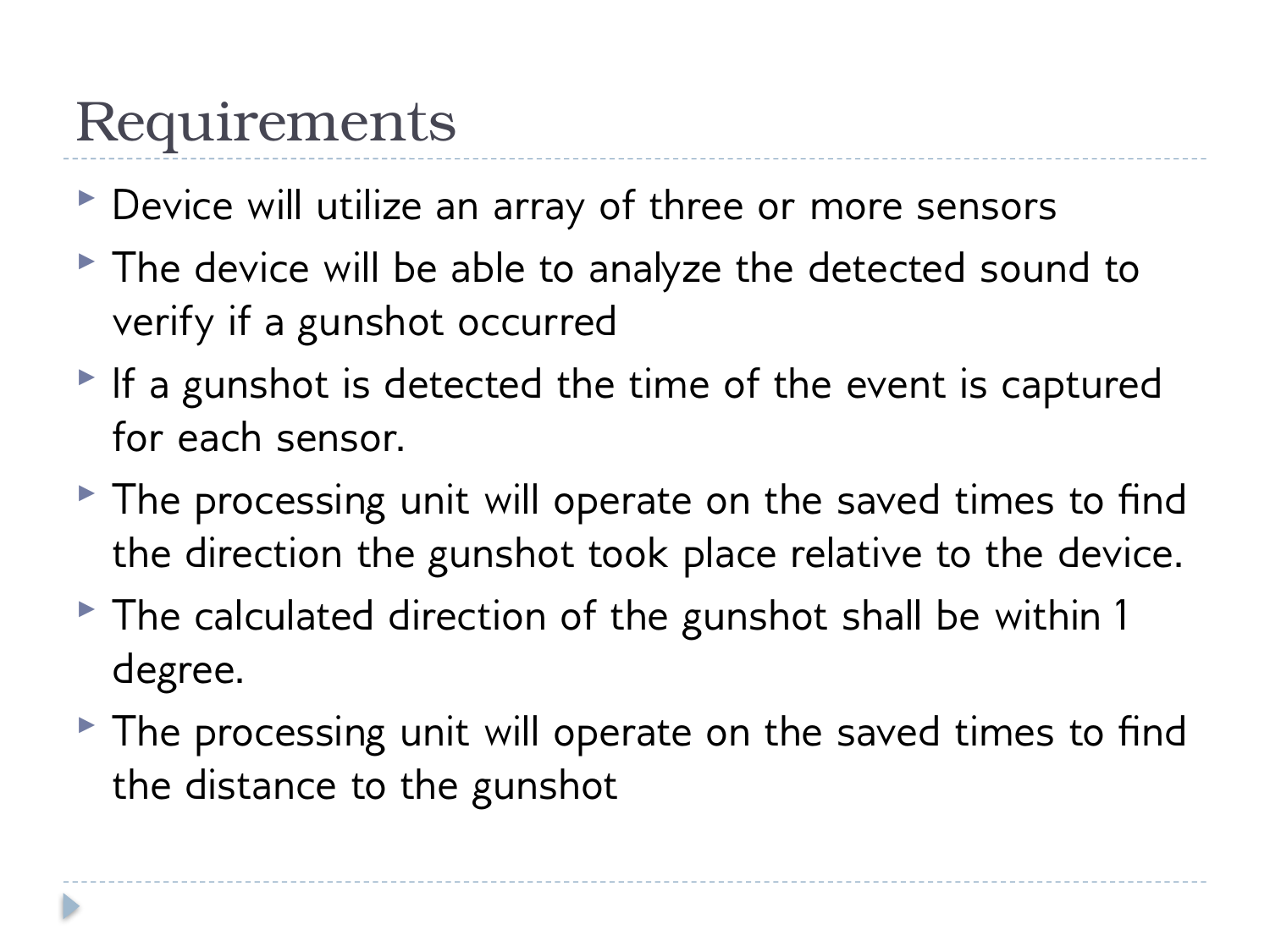

# Requirements
Device will utilize an array of three or more sensors
The device will be able to analyze the detected sound to verify if a gunshot occurred
If a gunshot is detected the time of the event is captured for each sensor.
The processing unit will operate on the saved times to find the direction the gunshot took place relative to the device.
The calculated direction of the gunshot shall be within 1 degree.
The processing unit will operate on the saved times to find the distance to the gunshot